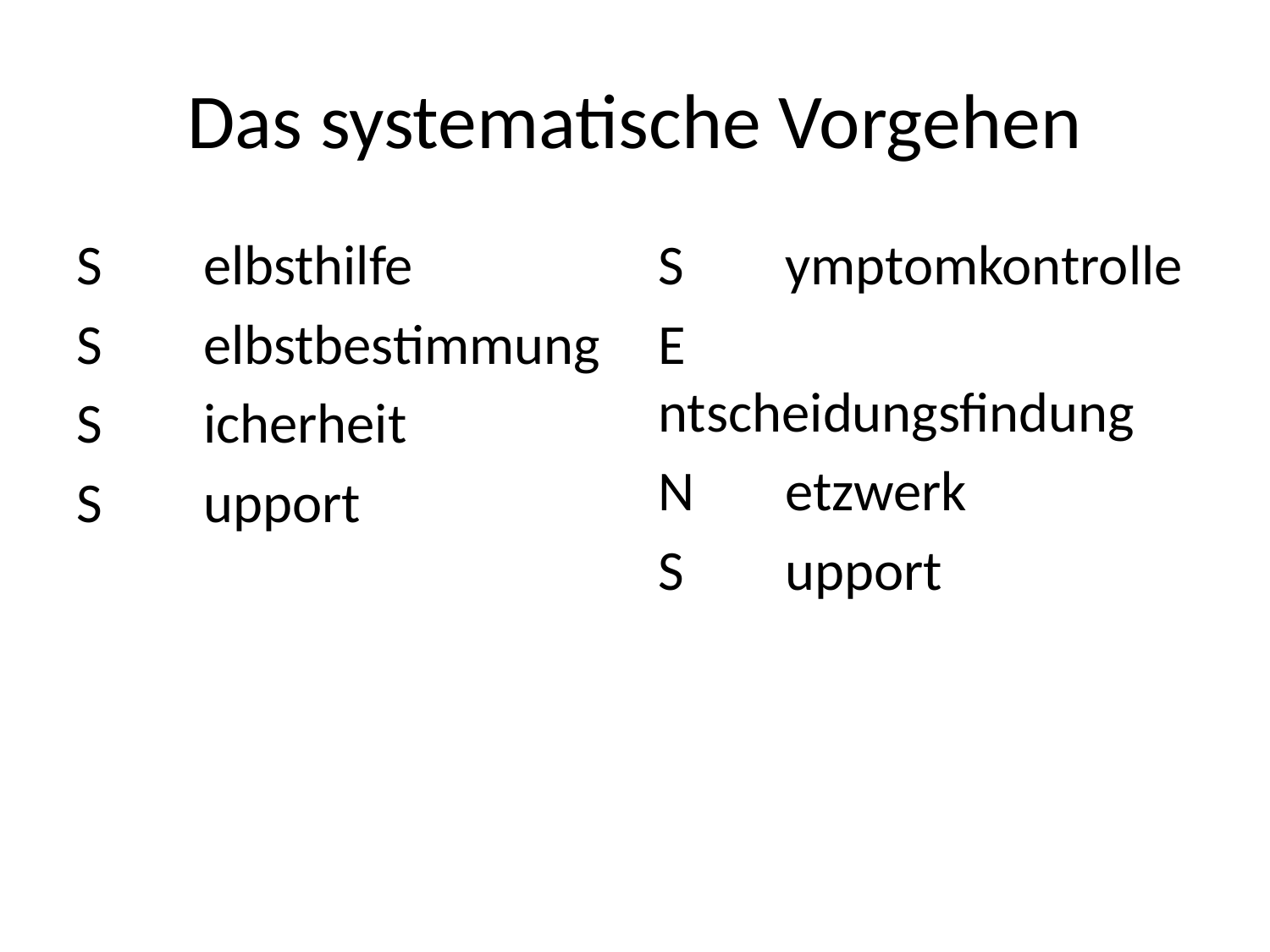

# Das systematische Vorgehen
S	elbsthilfe
S	elbstbestimmung
S	icherheit
S	upport
S	ymptomkontrolle
E	ntscheidungsfindung
N	etzwerk
S	upport